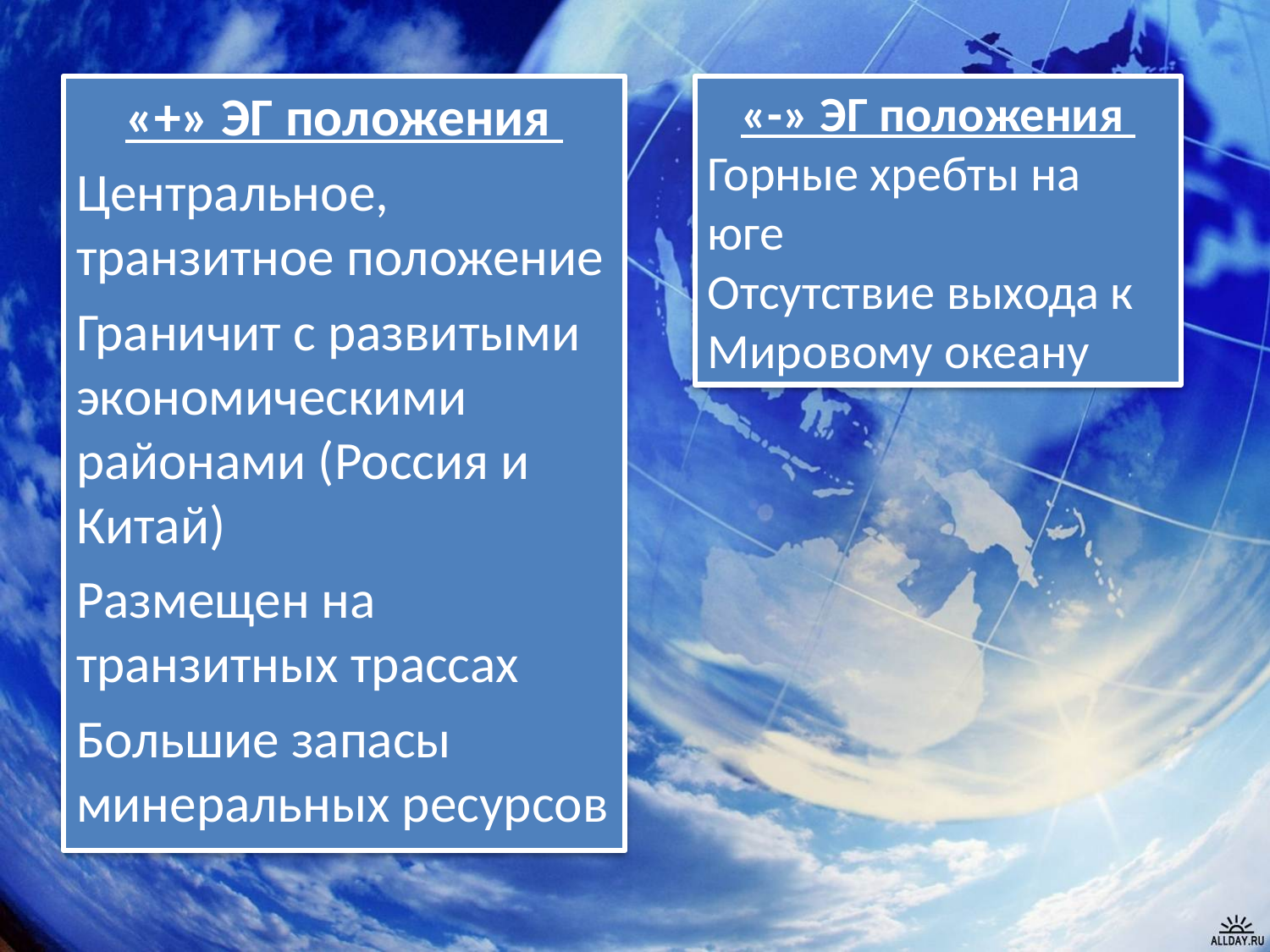

«+» ЭГ положения
Центральное, транзитное положение
Граничит с развитыми экономическими районами (Россия и Китай)
Размещен на транзитных трассах
Большие запасы минеральных ресурсов

«-» ЭГ положения
Горные хребты на юге
Отсутствие выхода к Мировому океану